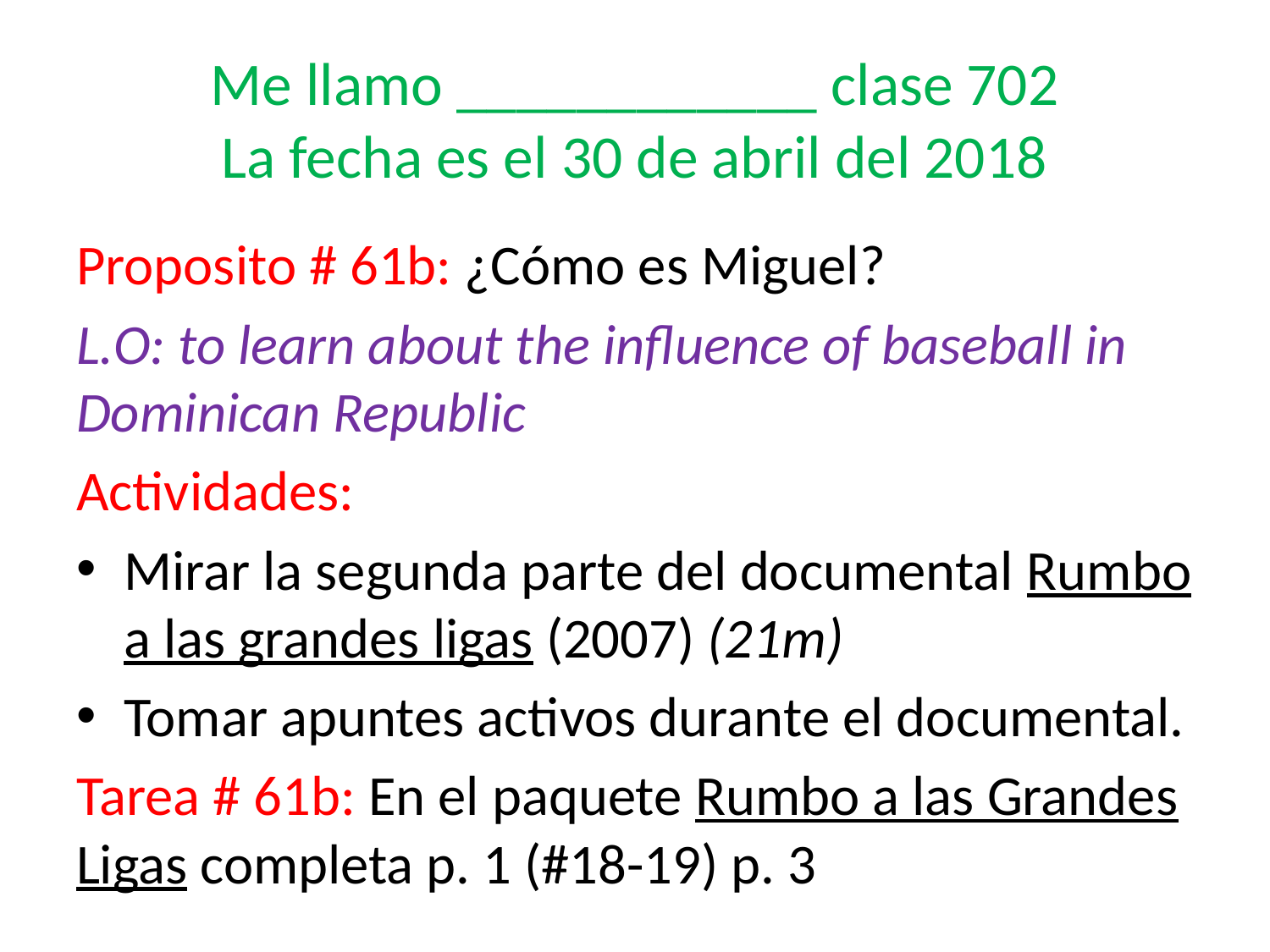

# Me llamo ____________ clase 702 La fecha es el 30 de abril del 2018
Proposito # 61b: ¿Cómo es Miguel?
L.O: to learn about the influence of baseball in Dominican Republic
Actividades:
Mirar la segunda parte del documental Rumbo a las grandes ligas (2007) (21m)
Tomar apuntes activos durante el documental.
Tarea # 61b: En el paquete Rumbo a las Grandes Ligas completa p. 1 (#18-19) p. 3